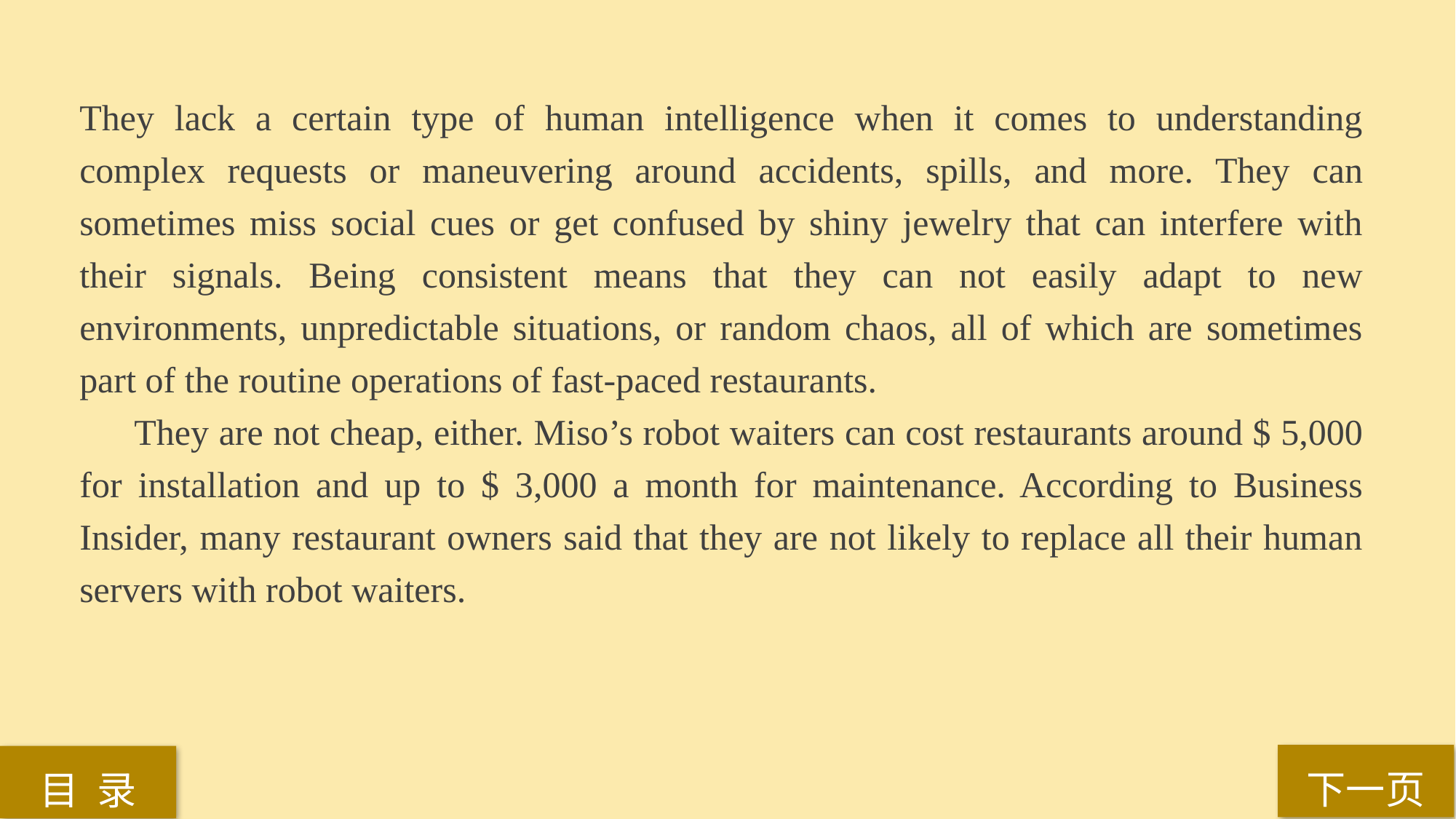

They lack a certain type of human intelligence when it comes to understanding complex requests or maneuvering around accidents, spills, and more. They can sometimes miss social cues or get confused by shiny jewelry that can interfere with their signals. Being consistent means that they can not easily adapt to new environments, unpredictable situations, or random chaos, all of which are sometimes part of the routine operations of fast-paced restaurants.
They are not cheap, either. Miso’s robot waiters can cost restaurants around $ 5,000 for installation and up to $ 3,000 a month for maintenance. According to Business Insider, many restaurant owners said that they are not likely to replace all their human servers with robot waiters.